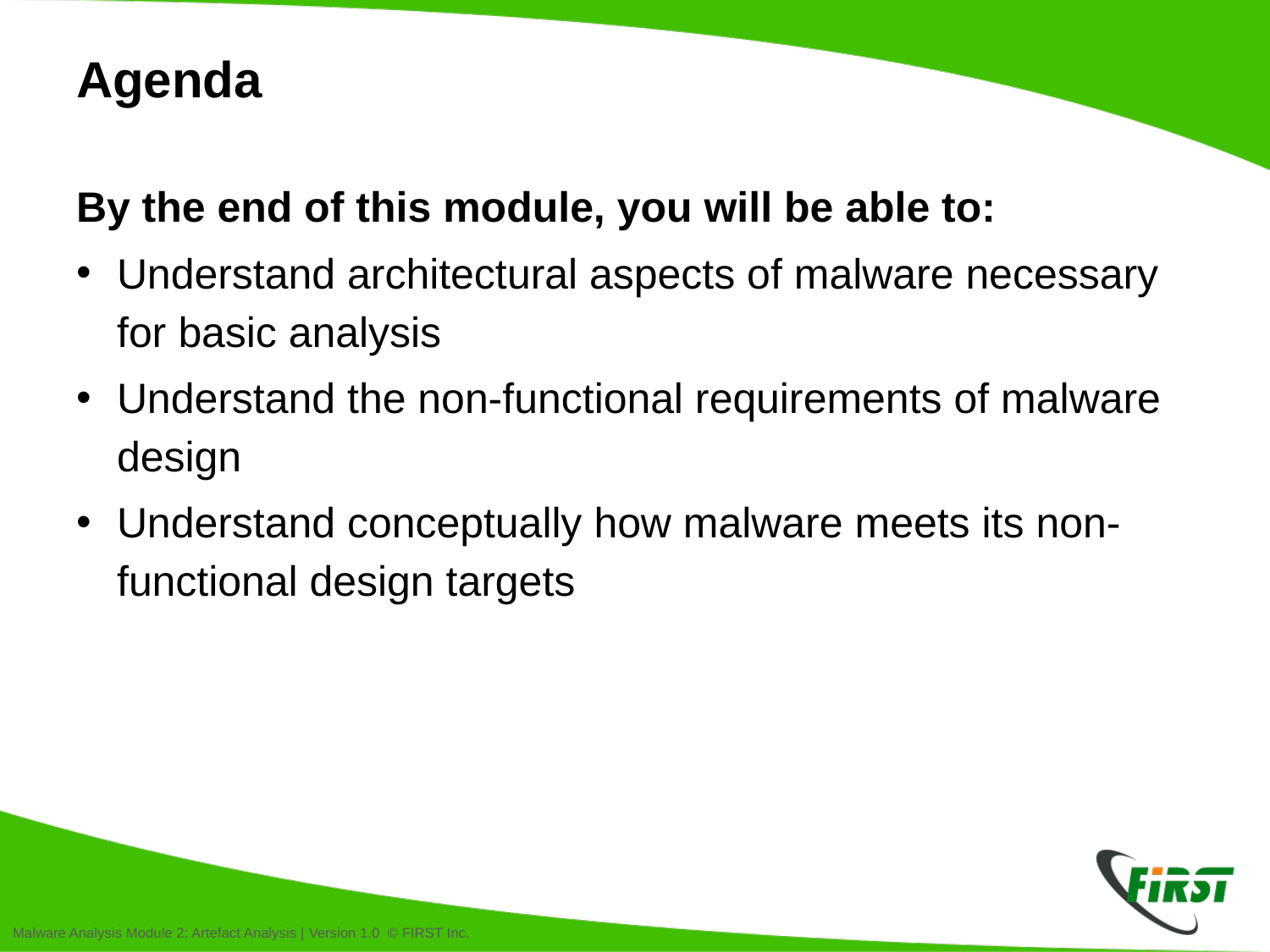

# Agenda
By the end of this module, you will be able to:
Understand architectural aspects of malware necessary for basic analysis
Understand the non-functional requirements of malware design
Understand conceptually how malware meets its non-functional design targets